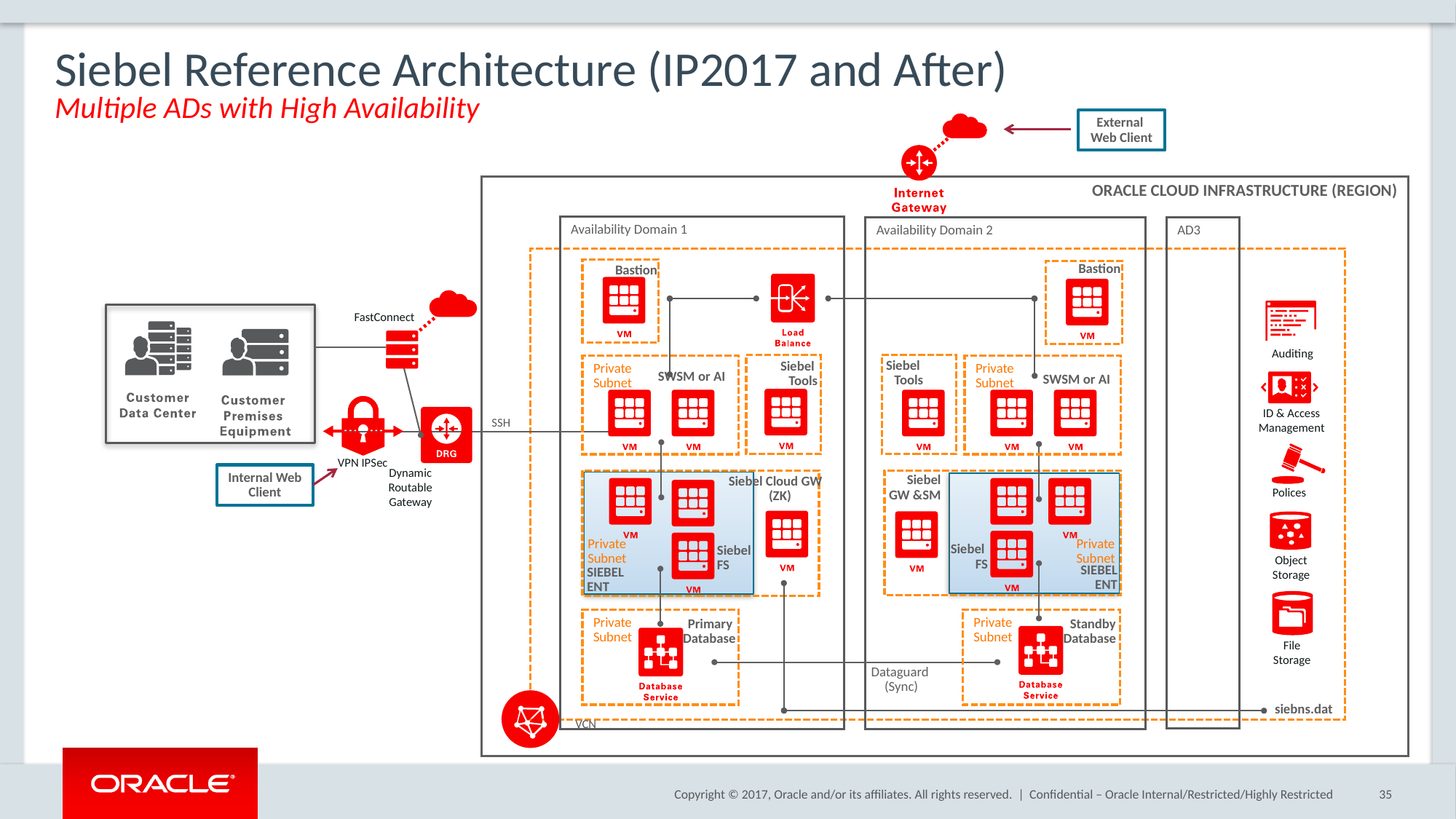

# Siebel Reference Architecture (IP2017 and After) Multiple ADs with High Availability

External
Web Client
ORACLE CLOUD INFRASTRUCTURE (REGION)
Availability Domain 1
Availability Domain 2
AD3

Bastion
Bastion

Auditing

FastConnect

Private
Subnet
Private
Subnet
Siebel
Tools
Siebel
Tools

ID & Access Management
SWSM or AI

SWSM or AI

SSH

Polices
VPN IPSec
Internal Web Client
Dynamic Routable Gateway

Siebel
GW &SM

Siebel Cloud GW
  (ZK)

Object Storage

Private
Subnet
Private
Subnet
Siebel
FS

Siebel
FS

SIEBEL
ENT

SIEBEL
ENT

Private
Subnet
Private
Subnet
Primary
Database
Standby
Database

File Storage
Dataguard
 (Sync)

siebns.dat
VCN
Confidential – Oracle Internal/Restricted/Highly Restricted
35